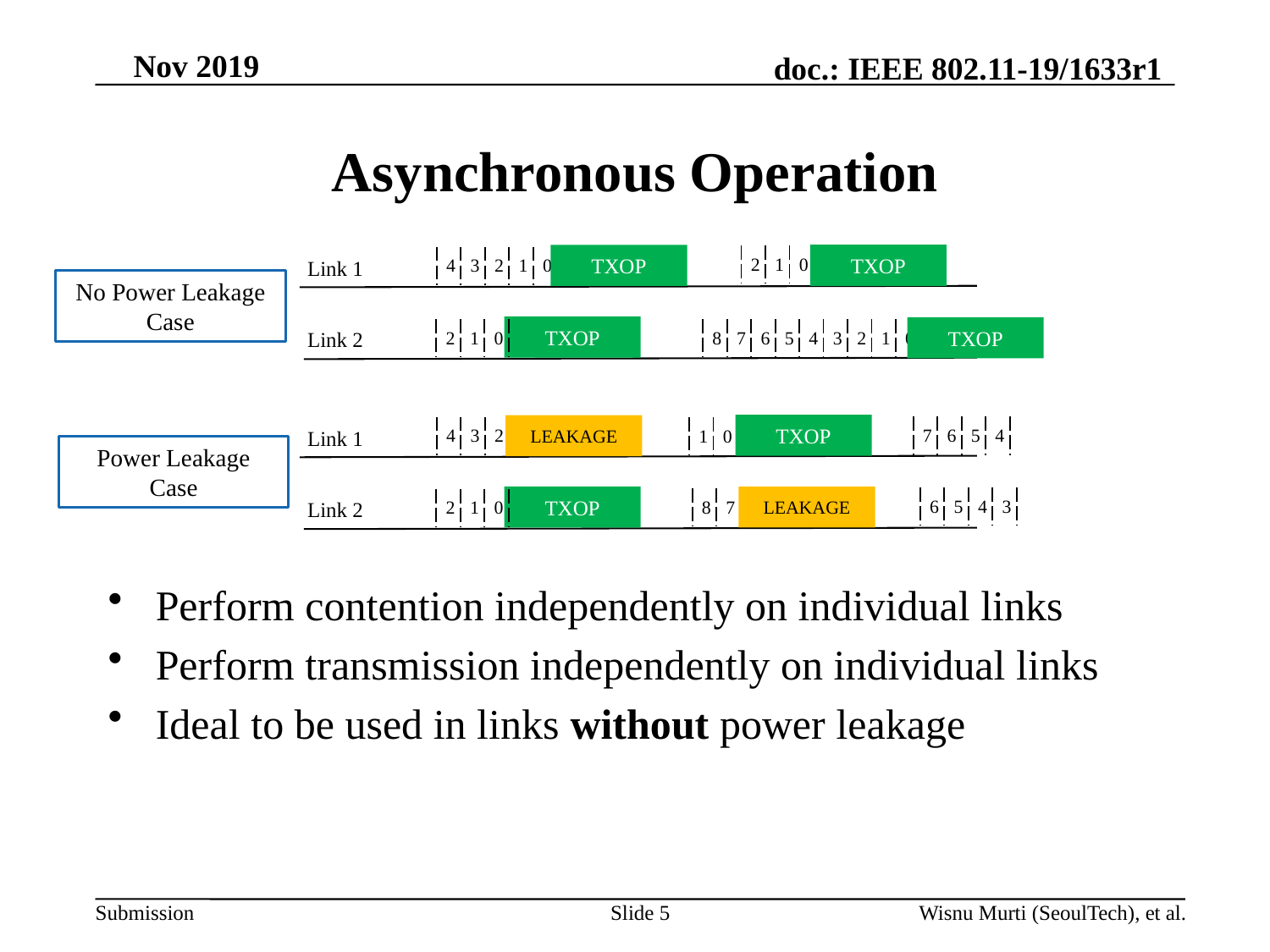

# Asynchronous Operation
TXOP
TXOP
| 2 | 1 | 0 |
| --- | --- | --- |
| 4 | 3 | 2 | 1 | 0 |
| --- | --- | --- | --- | --- |
Link 1
No Power Leakage Case
TXOP
TXOP
| 8 | 7 | 6 | 5 | 4 | 3 | 2 | 1 | 0 |
| --- | --- | --- | --- | --- | --- | --- | --- | --- |
| 2 | 1 | 0 |
| --- | --- | --- |
Link 2
TXOP
LEAKAGE
| 7 | 6 | 5 | 4 |
| --- | --- | --- | --- |
| 4 | 3 | 2 |
| --- | --- | --- |
| 1 | 0 |
| --- | --- |
Link 1
Power Leakage Case
TXOP
LEAKAGE
| 6 | 5 | 4 | 3 |
| --- | --- | --- | --- |
| 8 | 7 |
| --- | --- |
| 2 | 1 | 0 |
| --- | --- | --- |
Link 2
Perform contention independently on individual links
Perform transmission independently on individual links
Ideal to be used in links without power leakage

Slide 5
Wisnu Murti (SeoulTech), et al.